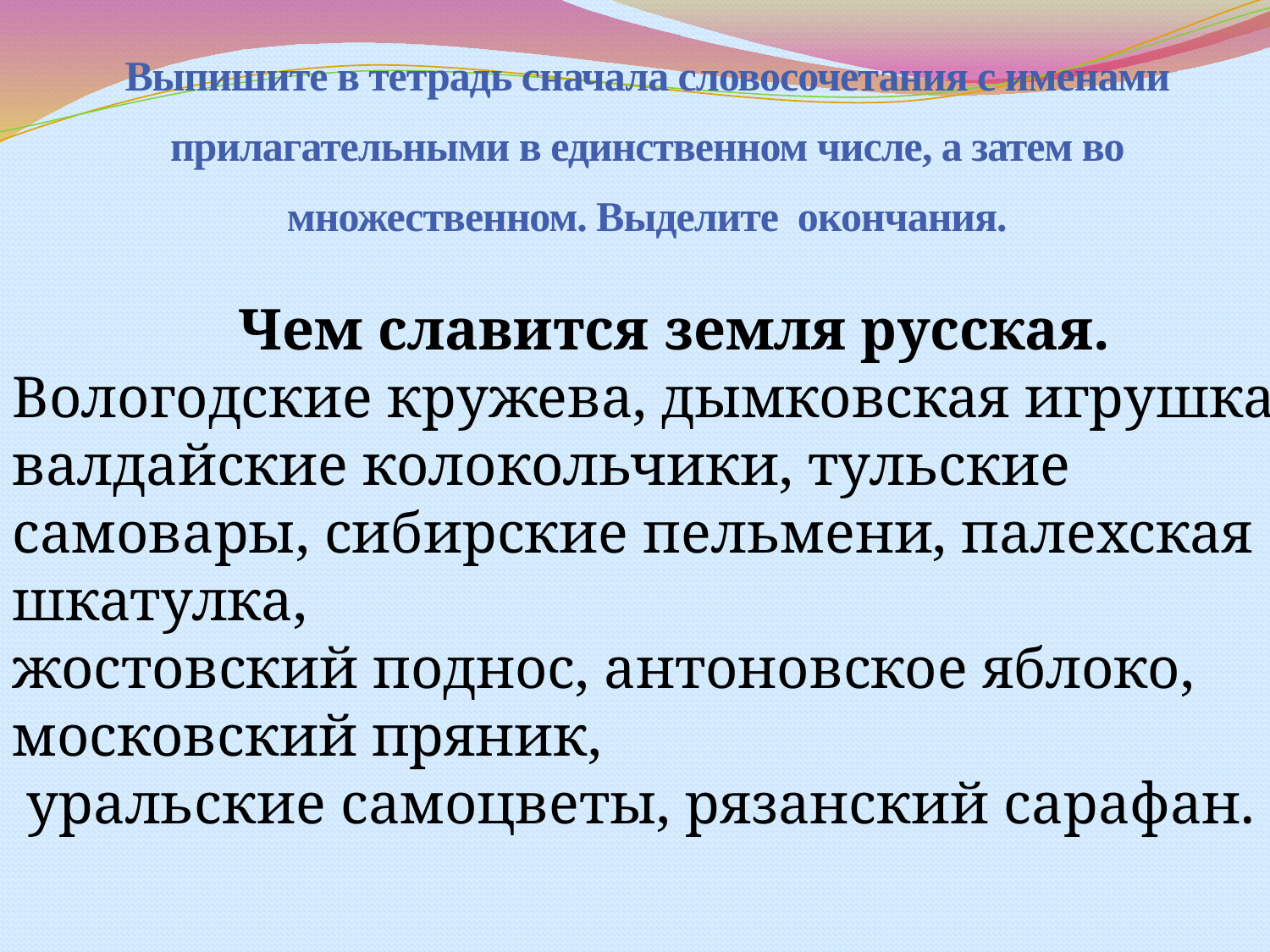

| Выпишите в тетрадь сначала словосочетания с именами прилагательными в единственном числе, а затем во множественном. Выделите окончания. |
| --- |

Чем славится земля русская.
Вологодские кружева, дымковская игрушка,
валдайские колокольчики, тульские самовары, сибирские пельмени, палехская шкатулка,
жостовский поднос, антоновское яблоко,
московский пряник,
 уральские самоцветы, рязанский сарафан.